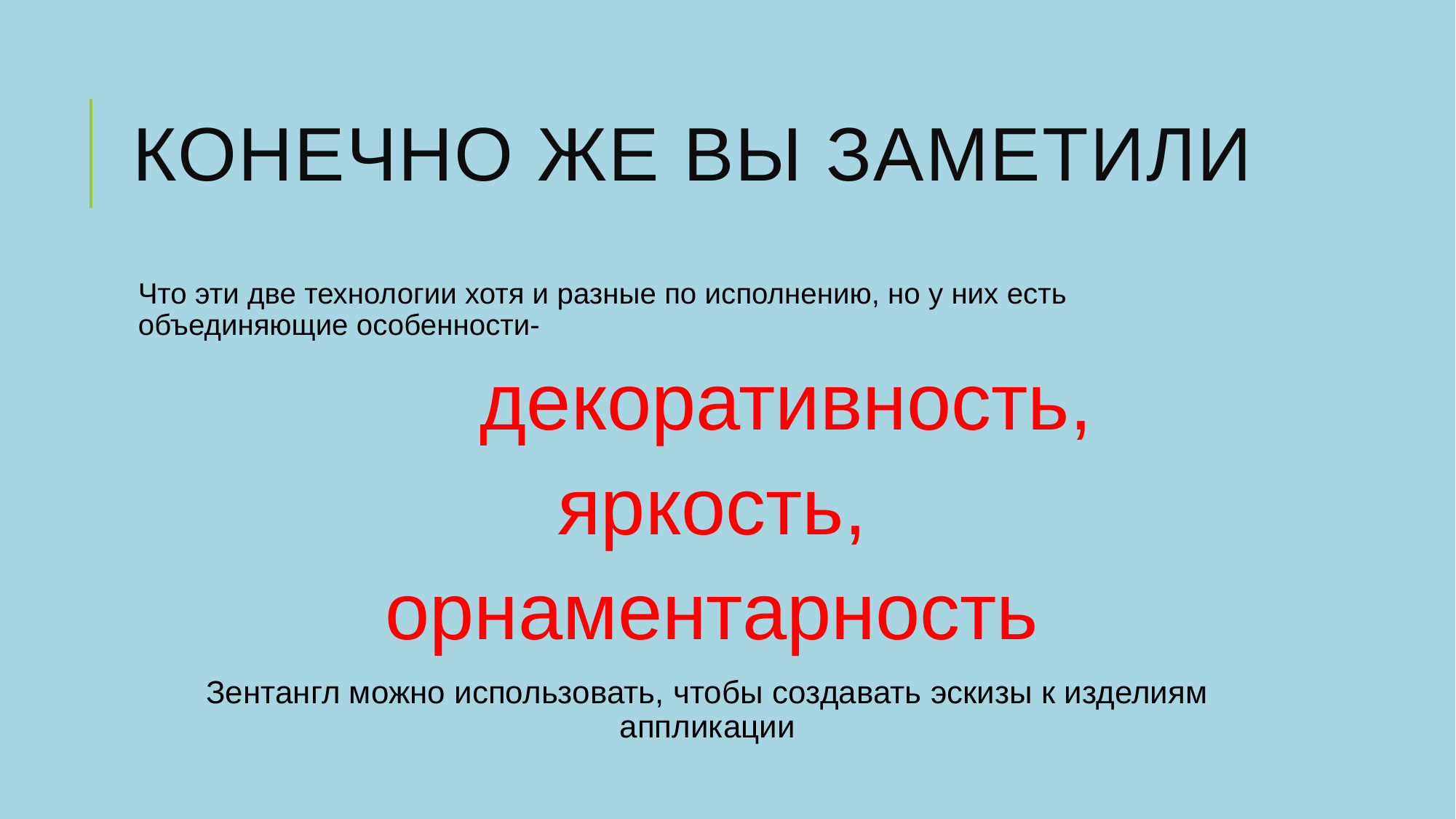

# Конечно же вы заметили
Что эти две технологии хотя и разные по исполнению, но у них есть  объединяющие особенности-
               декоративность,
яркость,
орнаментарность
Зентангл можно использовать, чтобы создавать эскизы к изделиям аппликации